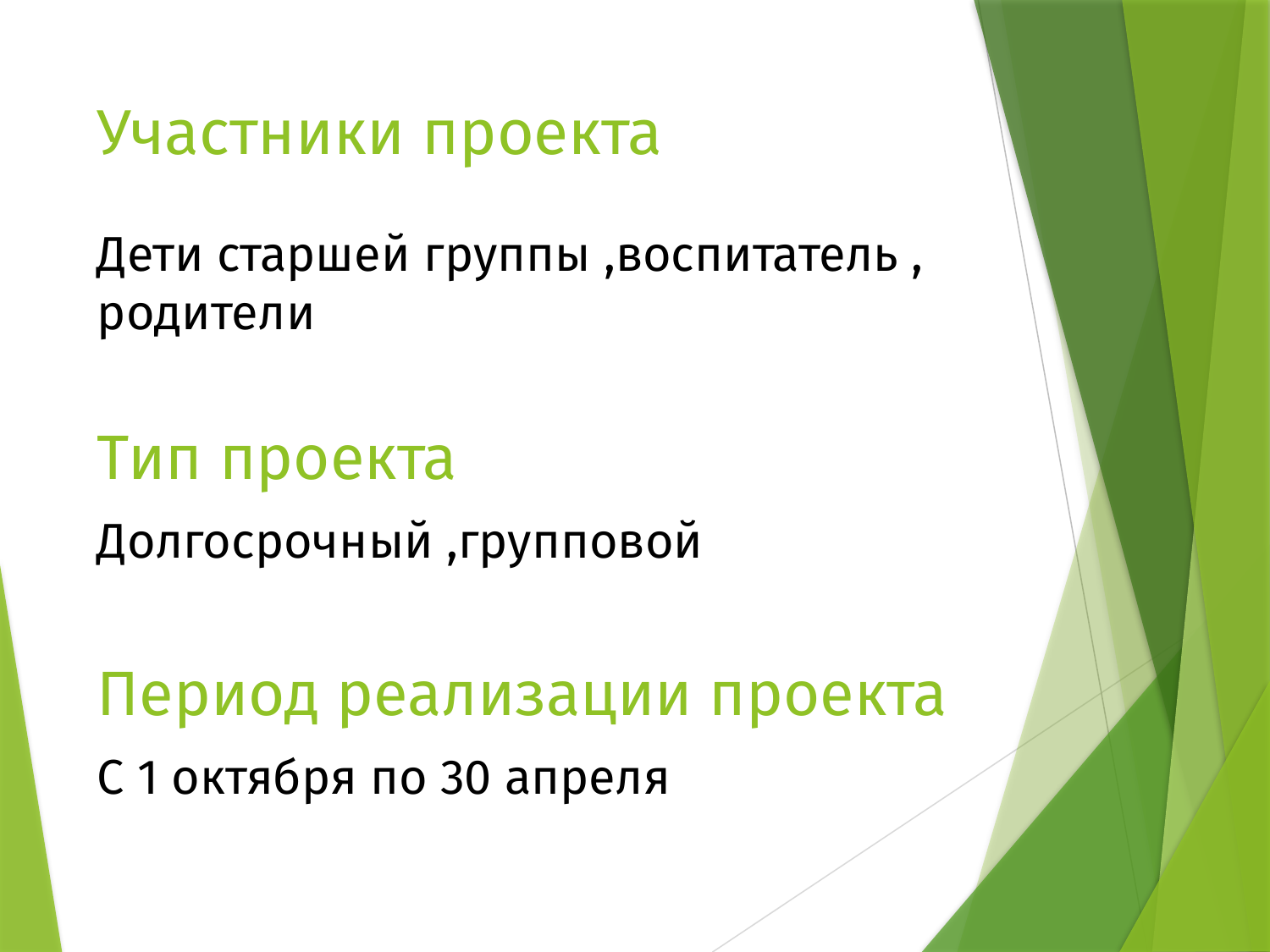

# Участники проекта
Дети старшей группы ,воспитатель , родители

Тип проекта
Долгосрочный ,групповой

Период реализации проекта
С 1 октября по 30 апреля